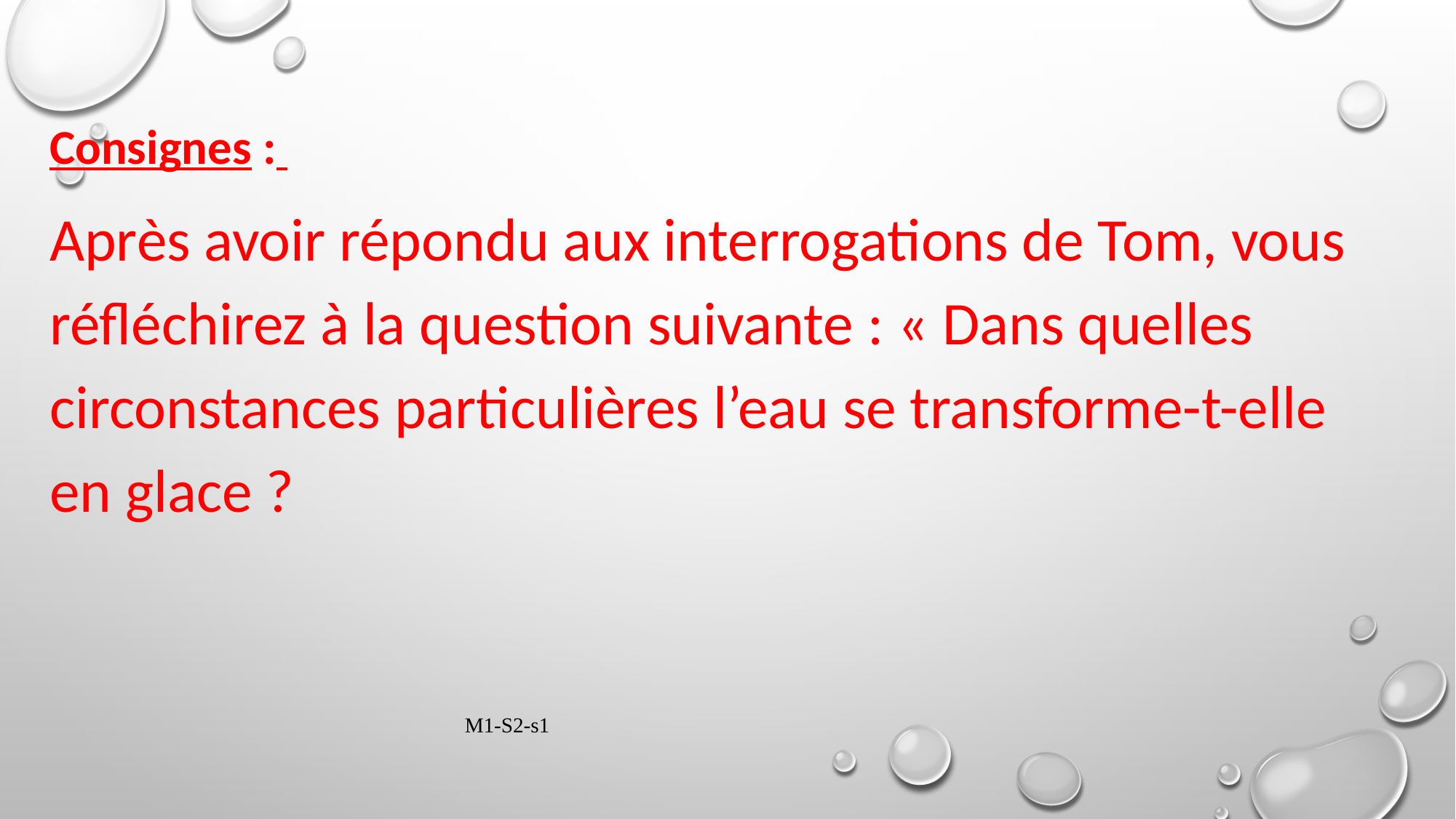

Consignes :
Après avoir répondu aux interrogations de Tom, vous réfléchirez à la question suivante : « Dans quelles circonstances particulières l’eau se transforme-t-elle en glace ?
M1-S2-s1